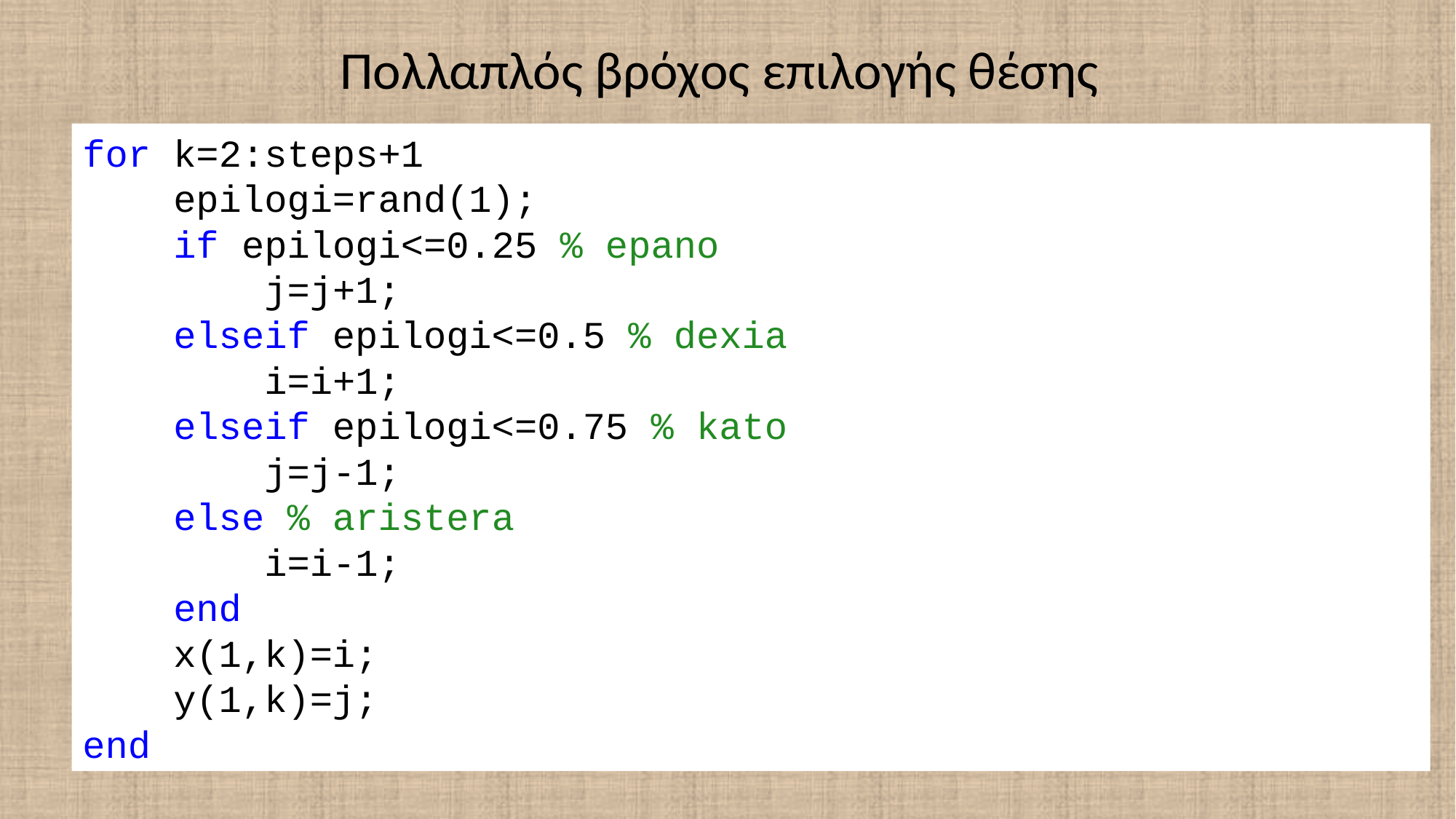

# Πολλαπλός βρόχος επιλογής θέσης
for k=2:steps+1
    epilogi=rand(1);
    if epilogi<=0.25 % epano
        j=j+1;
    elseif epilogi<=0.5 % dexia
        i=i+1;
    elseif epilogi<=0.75 % kato
        j=j-1;
    else % aristera
        i=i-1;
    end
    x(1,k)=i;
    y(1,k)=j;
end